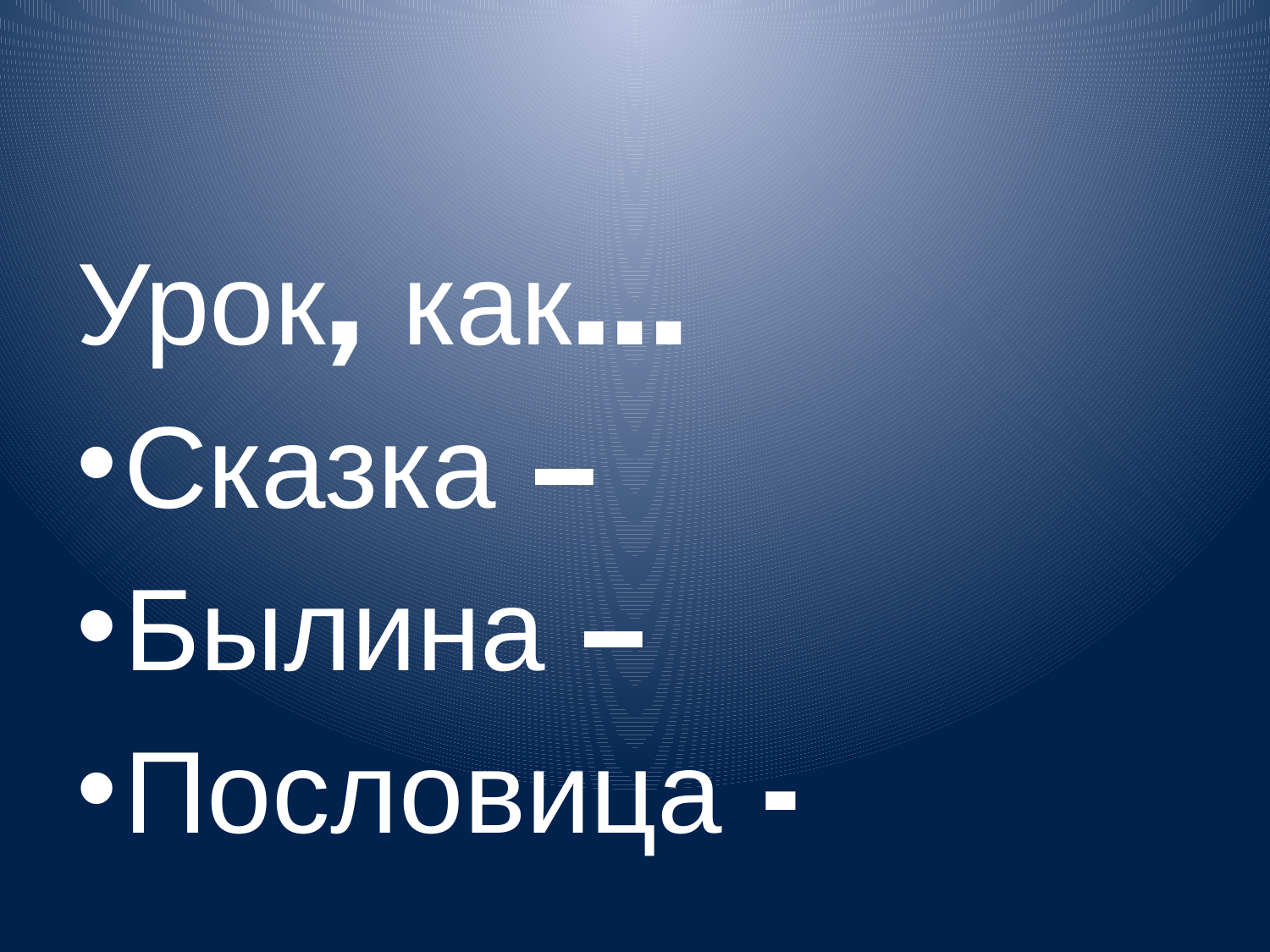

#
Урок, как…
Сказка –
Былина –
Пословица -